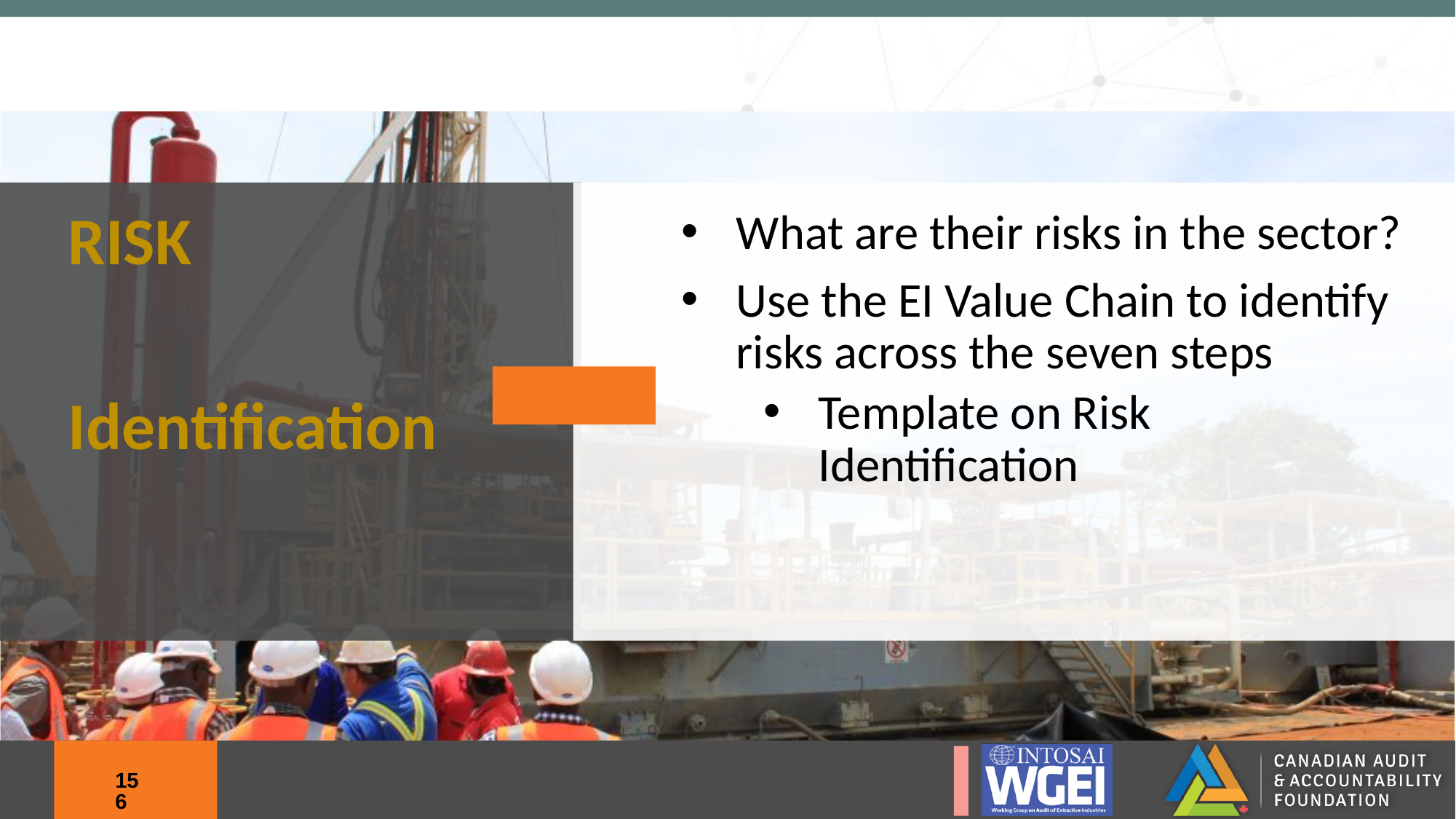

RISK
What are their risks in the sector?
Use the EI Value Chain to identify risks across the seven steps
Template on Risk Identification

Identification